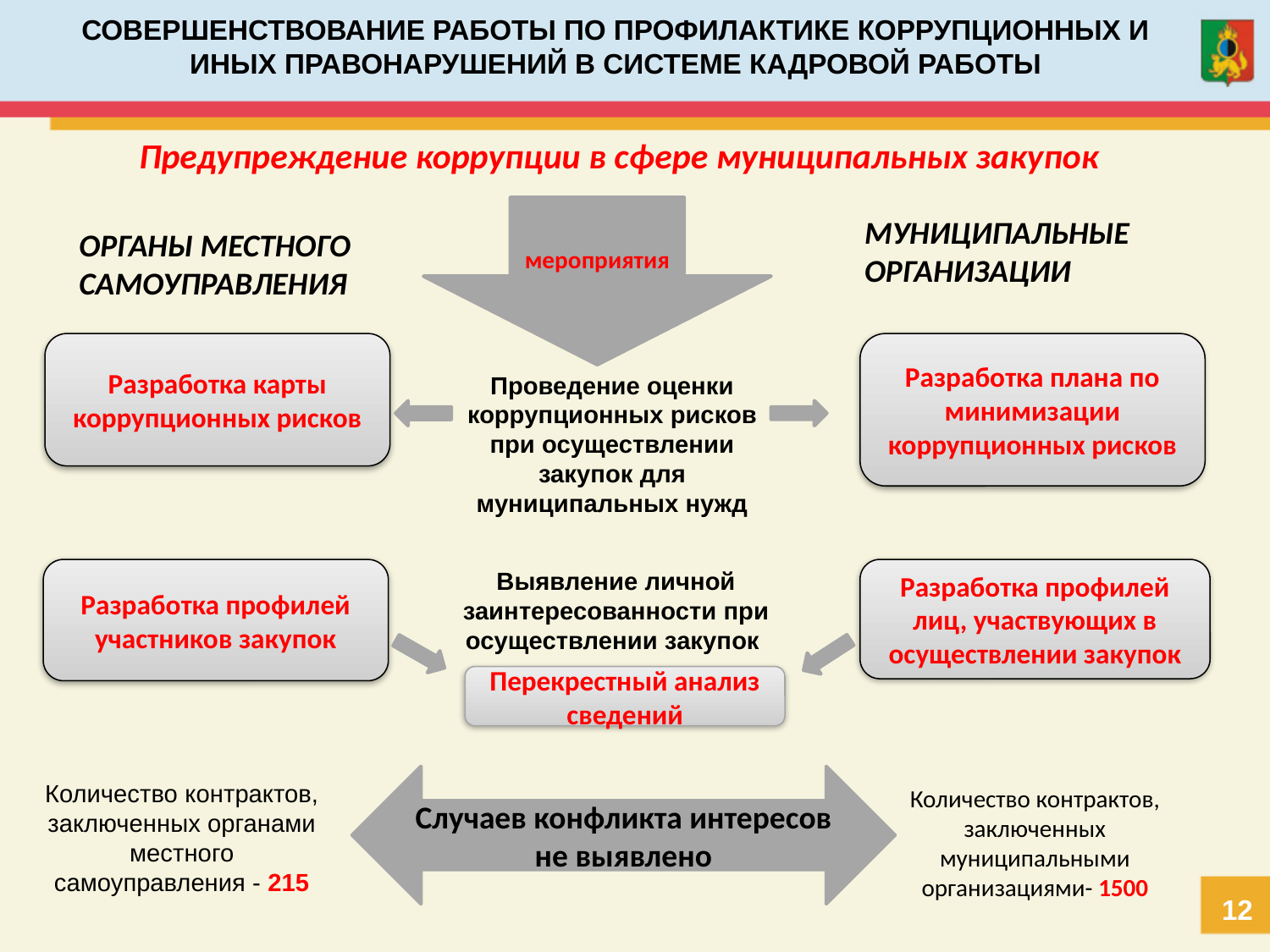

СОВЕРШЕНСТВОВАНИЕ РАБОТЫ ПО ПРОФИЛАКТИКЕ КОРРУПЦИОННЫХ И ИНЫХ ПРАВОНАРУШЕНИЙ В СИСТЕМЕ КАДРОВОЙ РАБОТЫ
 Предупреждение коррупции в сфере муниципальных закупок
мероприятия
МУНИЦИПАЛЬНЫЕ ОРГАНИЗАЦИИ
ОРГАНЫ МЕСТНОГО САМОУПРАВЛЕНИЯ

Разработка карты коррупционных рисков
Разработка плана по минимизации коррупционных рисков
Проведение оценки коррупционных рисков при осуществлении закупок для муниципальных нужд

Разработка профилей лиц, участвующих в осуществлении закупок
Разработка профилей участников закупок
Выявление личной заинтересованности при осуществлении закупок

Перекрестный анализ сведений
Случаев конфликта интересов не выявлено
Количество контрактов, заключенных органами местного самоуправления - 215
Количество контрактов, заключенных муниципальными организациями- 1500
12